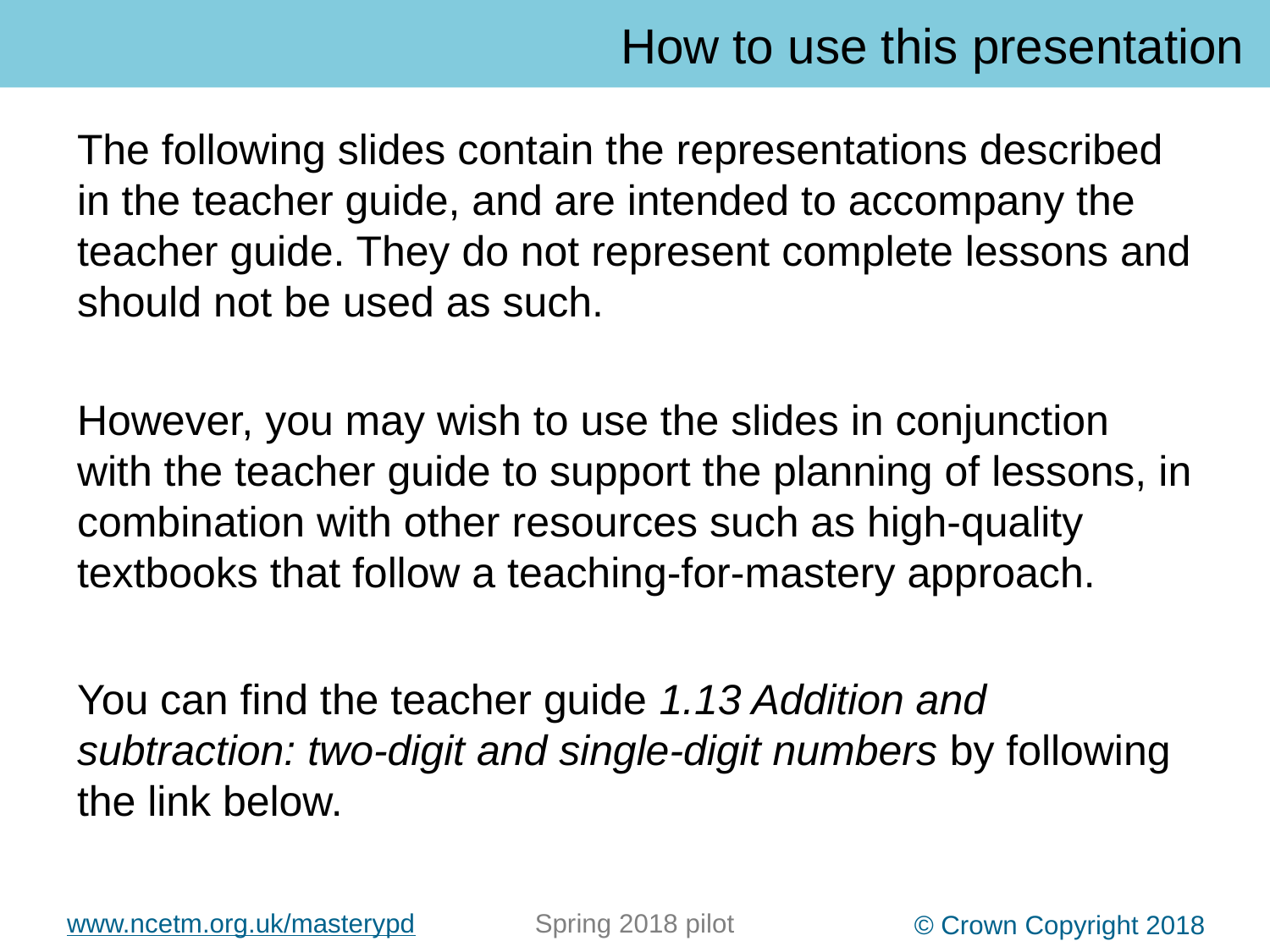

How to use this presentation
You can find the teacher guide 1.13 Addition and subtraction: two-digit and single-digit numbers by following the link below.